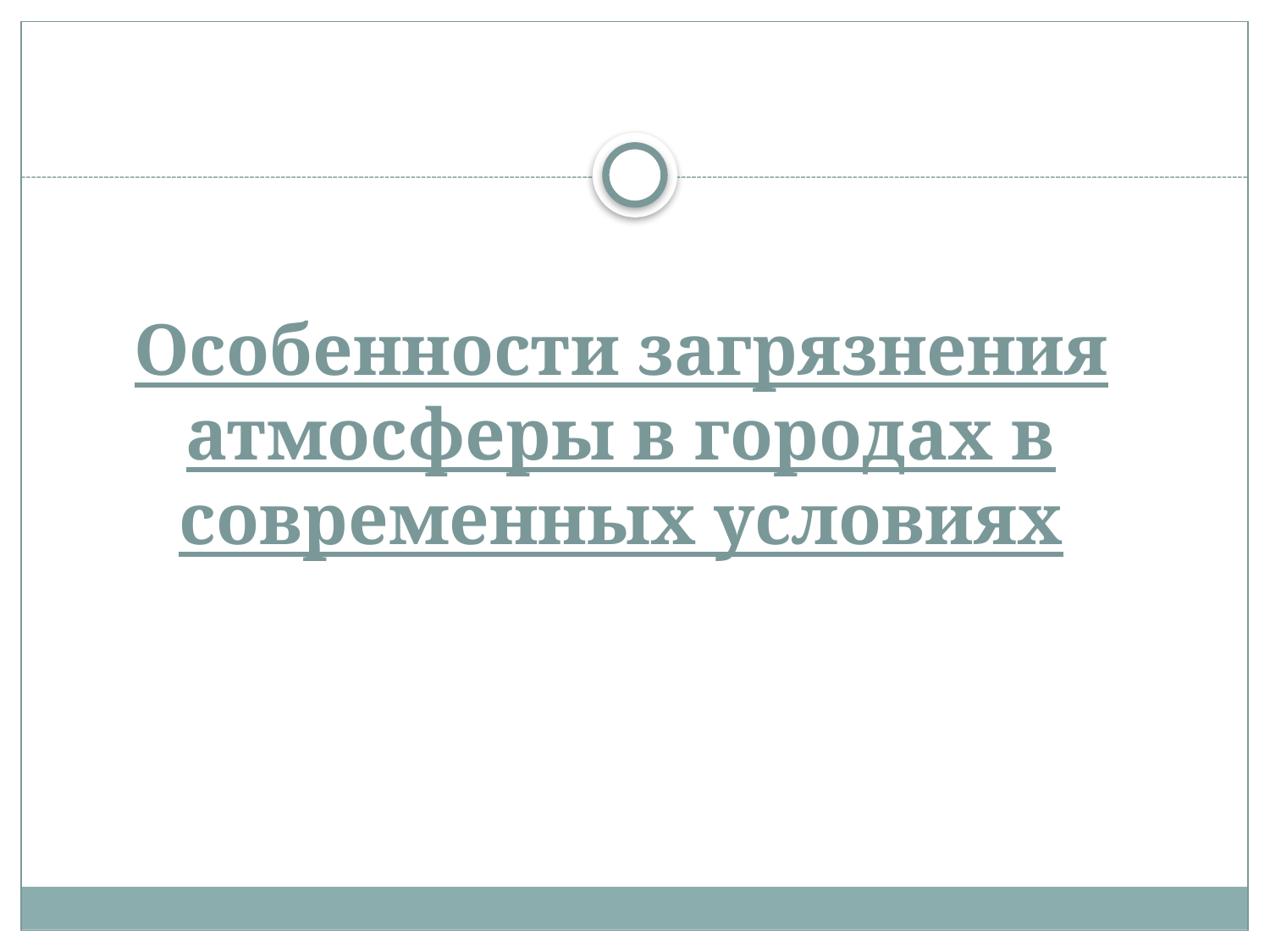

# Особенности загрязнения атмосферы в городах в современных условиях